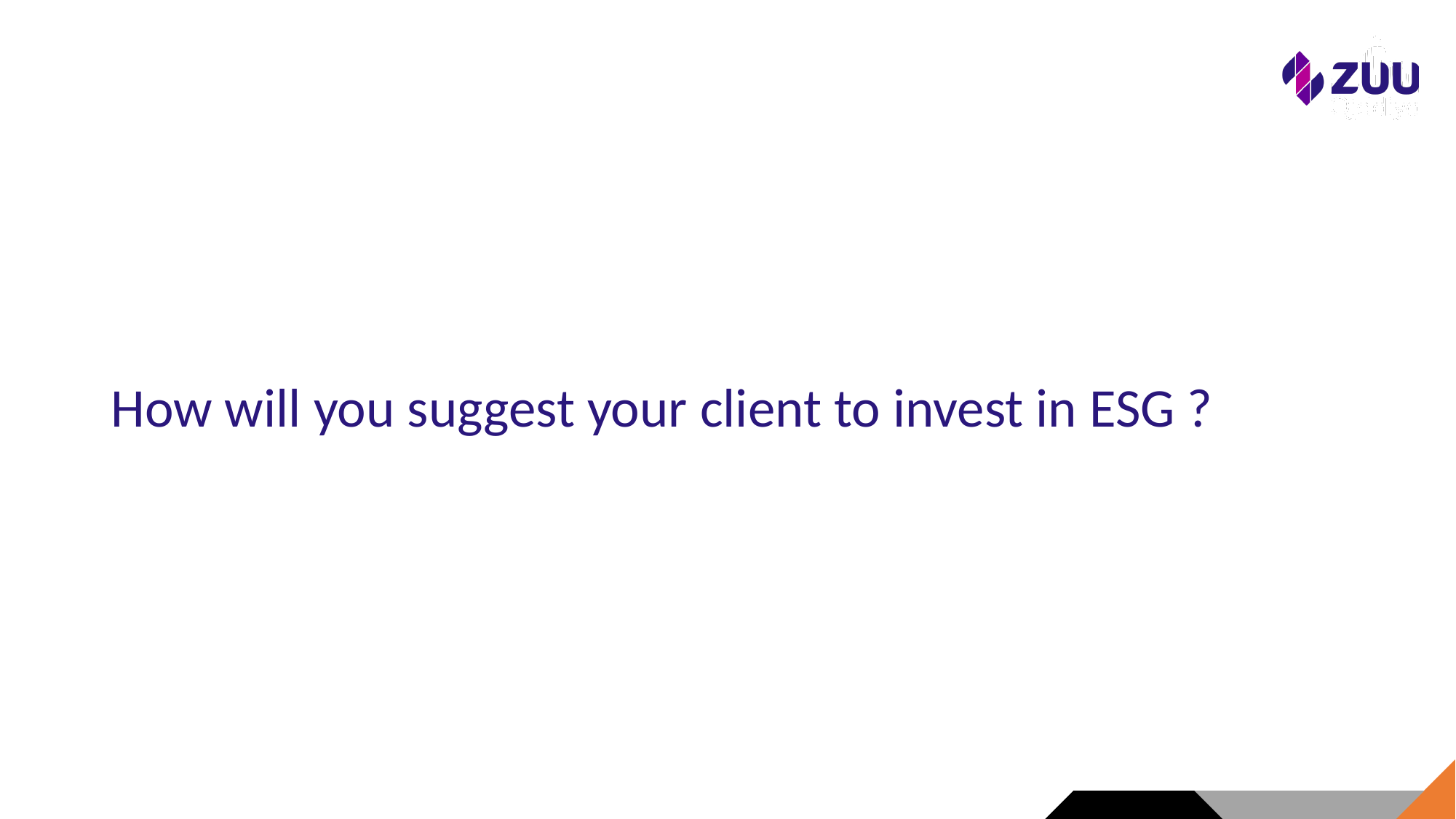

# How will you suggest your client to invest in ESG ?
11